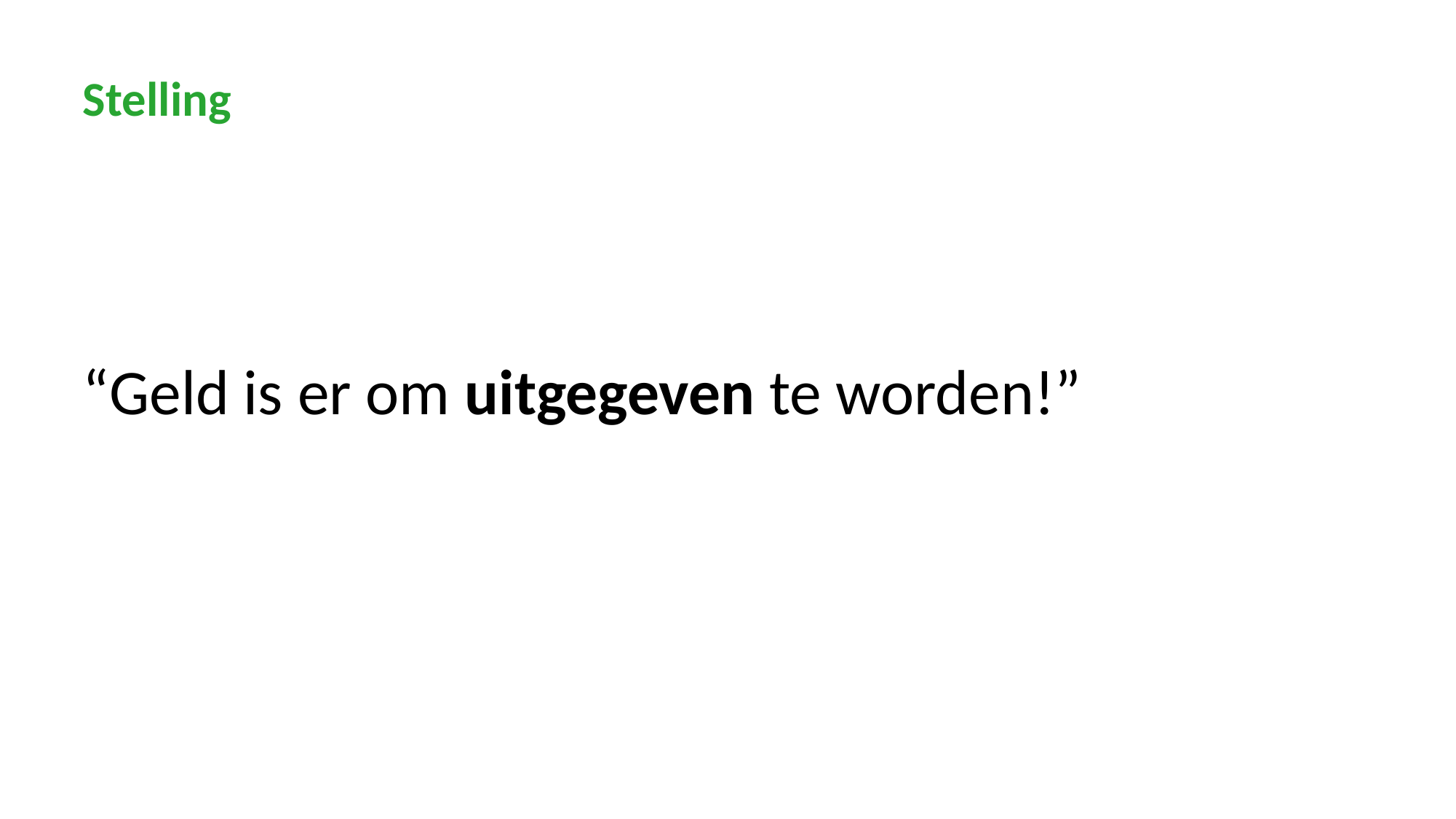

Stelling

“Geld is er om uitgegeven te worden!”